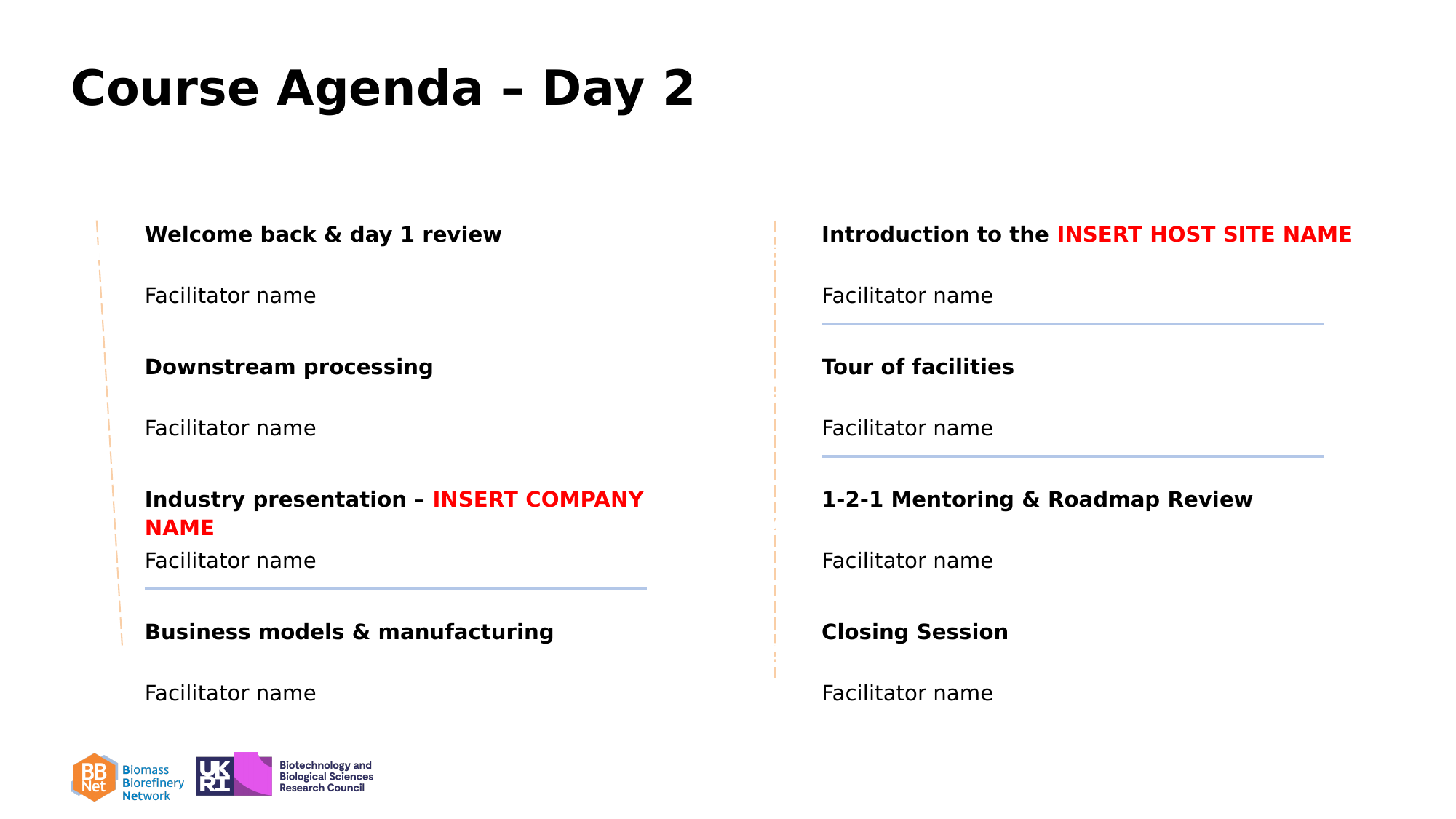

# Course Agenda – Day 2
Introduction to the INSERT HOST SITE NAME
Welcome back & day 1 review

1
5
Facilitator name
Facilitator name
Downstream processing
Tour of facilities

2
6
Facilitator name
Facilitator name
Industry presentation – INSERT COMPANY NAME
1-2-1 Mentoring & Roadmap Review

3
7
Facilitator name
Facilitator name
Business models & manufacturing
Closing Session

4
8
Facilitator name
Facilitator name